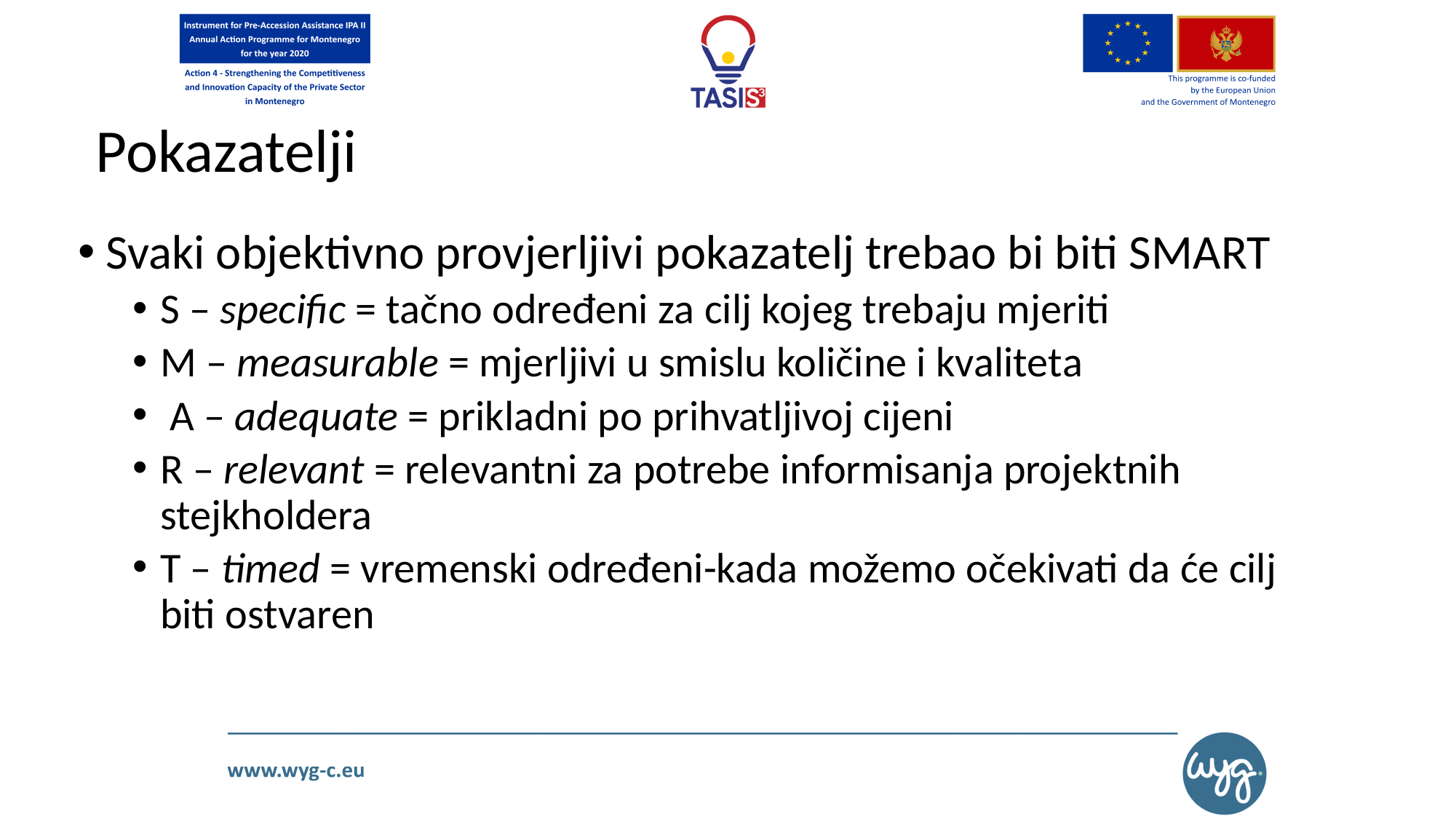

# Pokazatelji
Svaki objektivno provjerljivi pokazatelj trebao bi biti SMART
S – specific = tačno određeni za cilj kojeg trebaju mjeriti
M – measurable = mjerljivi u smislu količine i kvaliteta
 A – adequate = prikladni po prihvatljivoj cijeni
R – relevant = relevantni za potrebe informisanja projektnih stejkholdera
T – timed = vremenski određeni-kada možemo očekivati da će cilj biti ostvaren